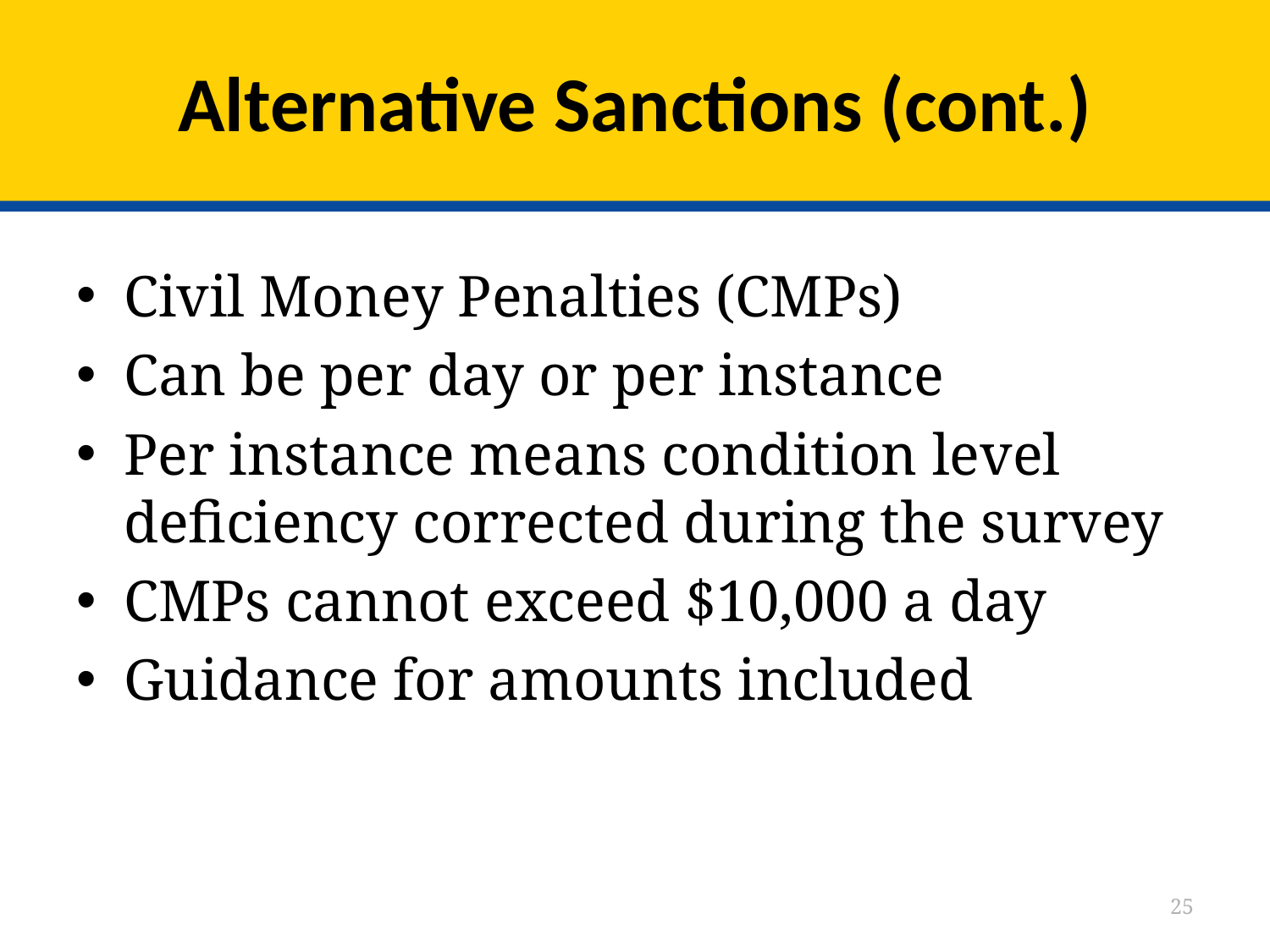

# Alternative Sanctions (cont.)
Civil Money Penalties (CMPs)
Can be per day or per instance
Per instance means condition level deficiency corrected during the survey
CMPs cannot exceed $10,000 a day
Guidance for amounts included
25